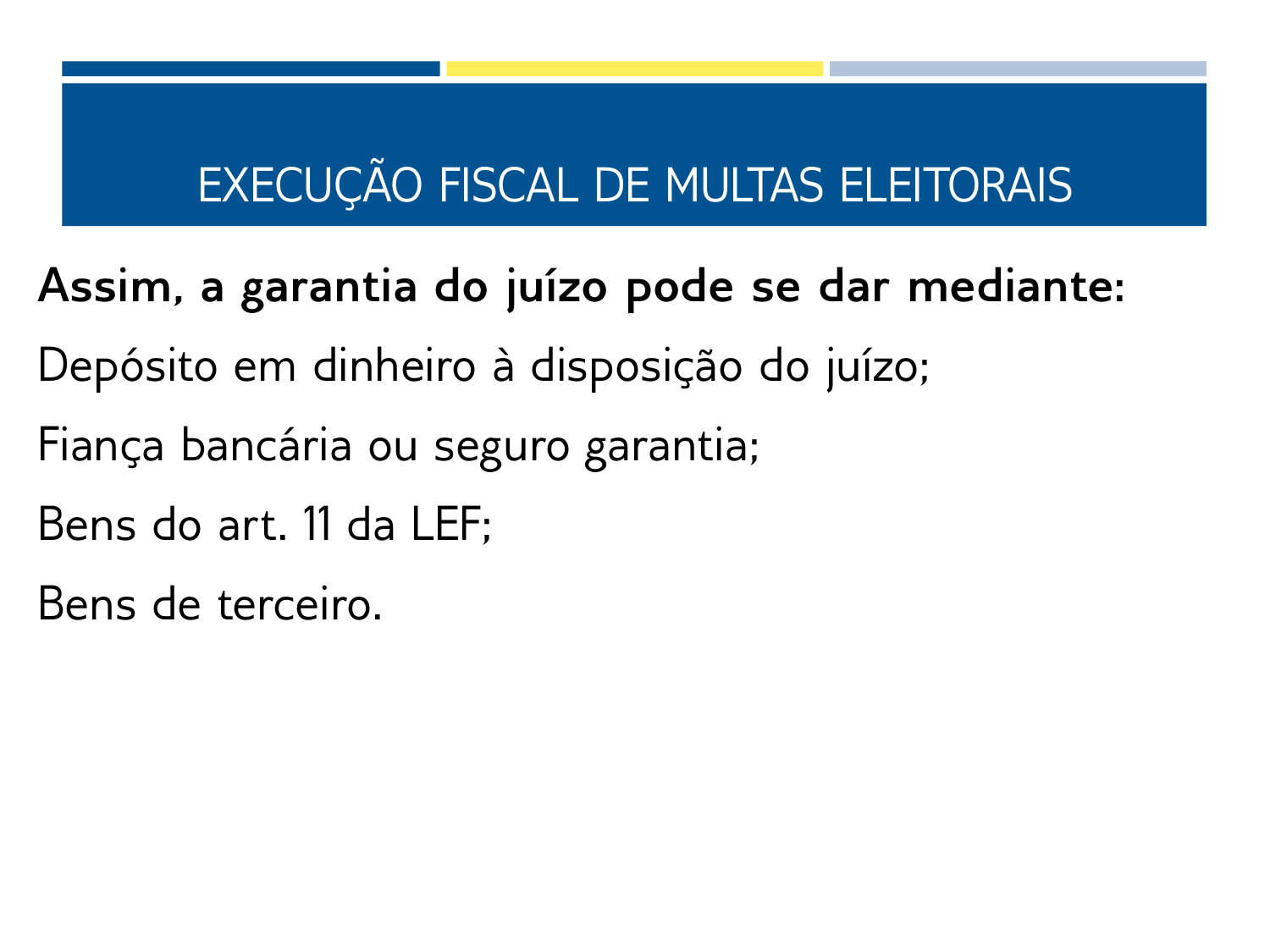

# EXECUÇÃO FISCAL DE MULTAS ELEITORAIS
Assim, a garantia do juízo pode se dar mediante:
Depósito em dinheiro à disposição do juízo;
Fiança bancária ou seguro garantia;
Bens do art. 11 da LEF;
Bens de terceiro.